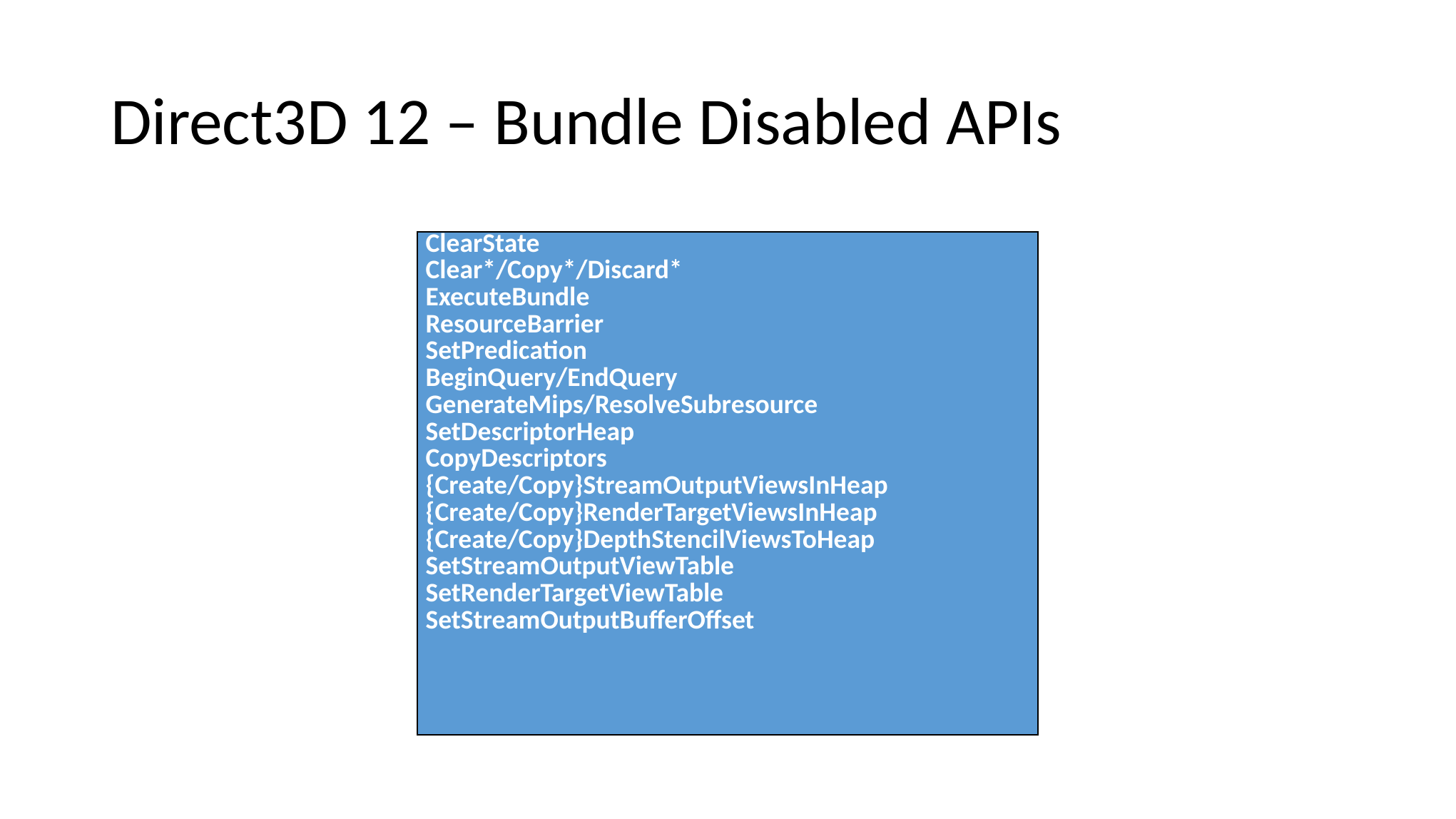

# Direct3D 12 – Bundle Disabled APIs
| ClearState Clear\*/Copy\*/Discard\* ExecuteBundle ResourceBarrier SetPredication BeginQuery/EndQuery GenerateMips/ResolveSubresource SetDescriptorHeap CopyDescriptors {Create/Copy}StreamOutputViewsInHeap {Create/Copy}RenderTargetViewsInHeap {Create/Copy}DepthStencilViewsToHeap SetStreamOutputViewTable SetRenderTargetViewTable SetStreamOutputBufferOffset |
| --- |